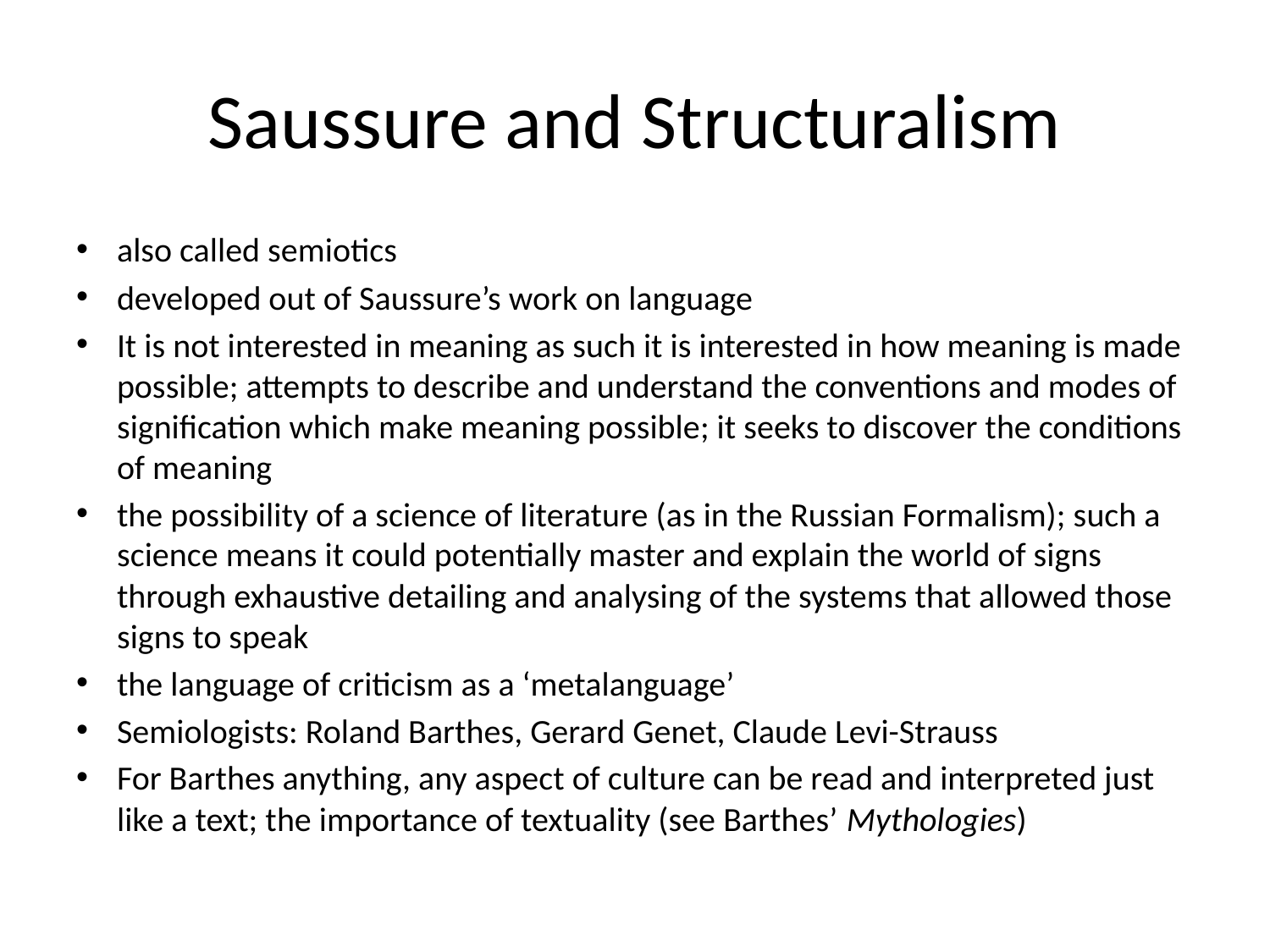

# Saussure and Structuralism
also called semiotics
developed out of Saussure’s work on language
It is not interested in meaning as such it is interested in how meaning is made possible; attempts to describe and understand the conventions and modes of signification which make meaning possible; it seeks to discover the conditions of meaning
the possibility of a science of literature (as in the Russian Formalism); such a science means it could potentially master and explain the world of signs through exhaustive detailing and analysing of the systems that allowed those signs to speak
the language of criticism as a ‘metalanguage’
Semiologists: Roland Barthes, Gerard Genet, Claude Levi-Strauss
For Barthes anything, any aspect of culture can be read and interpreted just like a text; the importance of textuality (see Barthes’ Mythologies)